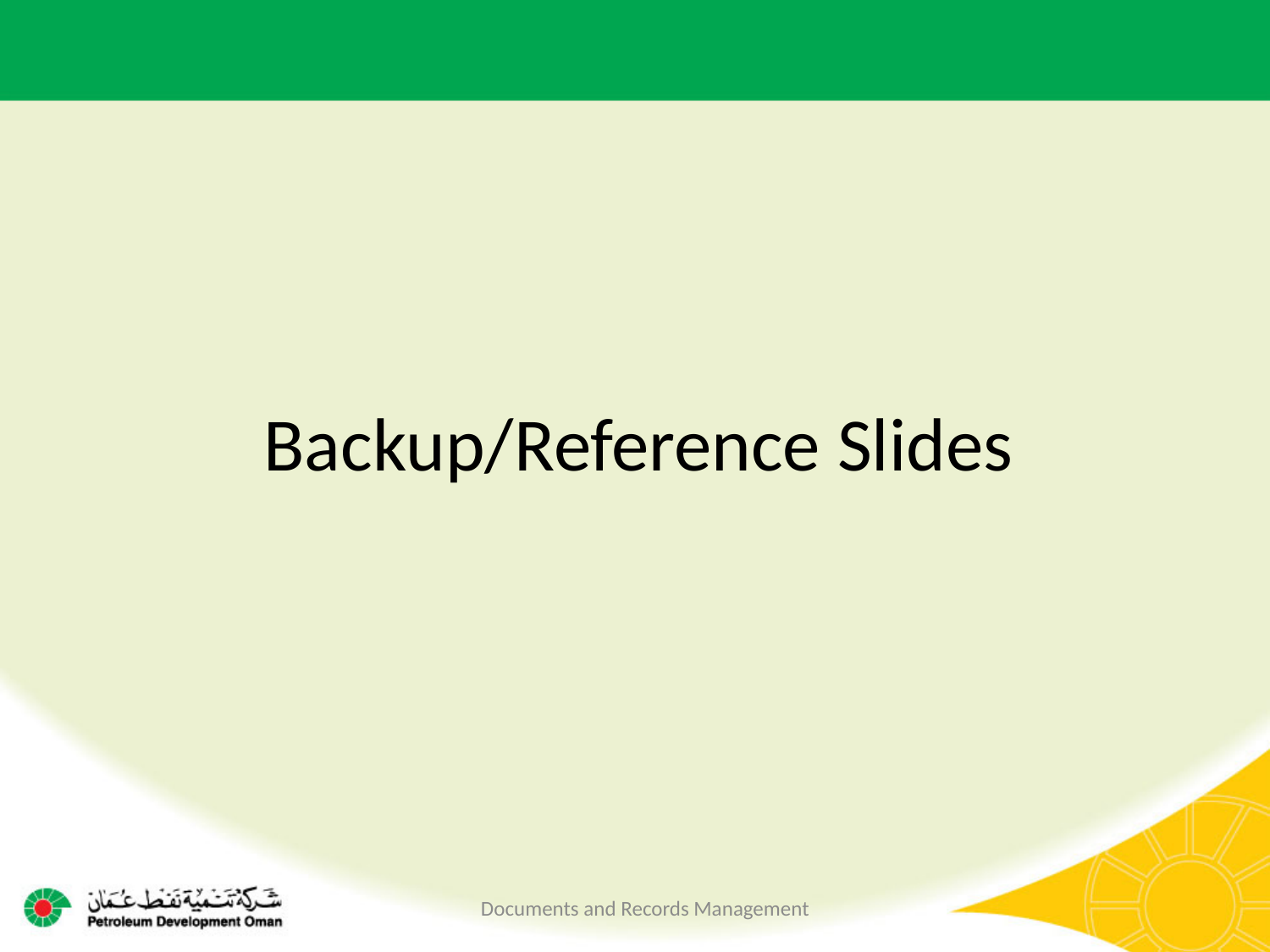

# Backup/Reference Slides
Documents and Records Management